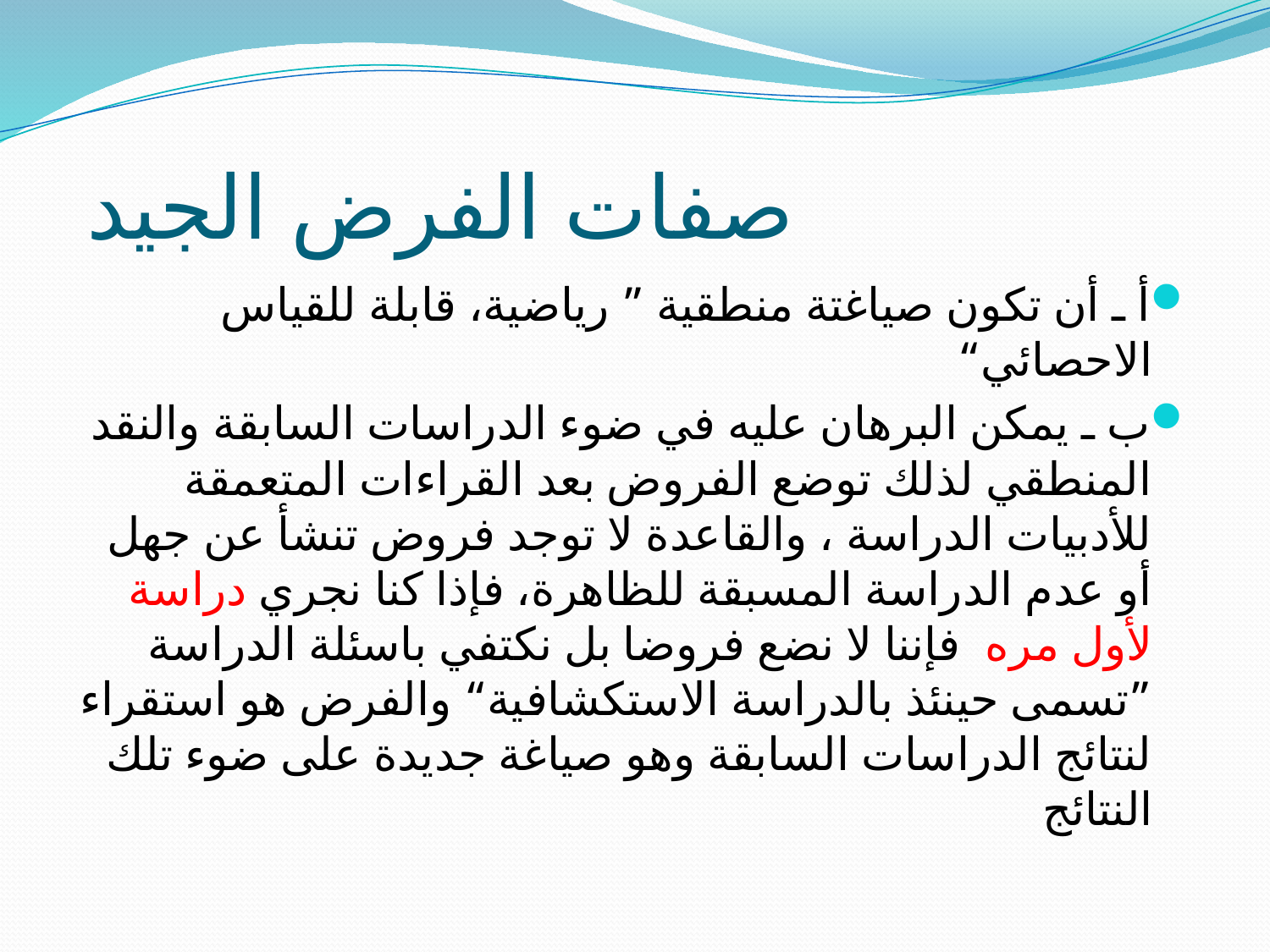

# صفات الفرض الجيد
أ ـ أن تكون صياغتة منطقية ” رياضية، قابلة للقياس الاحصائي“
ب ـ يمكن البرهان عليه في ضوء الدراسات السابقة والنقد المنطقي لذلك توضع الفروض بعد القراءات المتعمقة للأدبيات الدراسة ، والقاعدة لا توجد فروض تنشأ عن جهل أو عدم الدراسة المسبقة للظاهرة، فإذا كنا نجري دراسة لأول مره  فإننا لا نضع فروضا بل نكتفي باسئلة الدراسة ”تسمى حينئذ بالدراسة الاستكشافية“ والفرض هو استقراء لنتائج الدراسات السابقة وهو صياغة جديدة على ضوء تلك النتائج